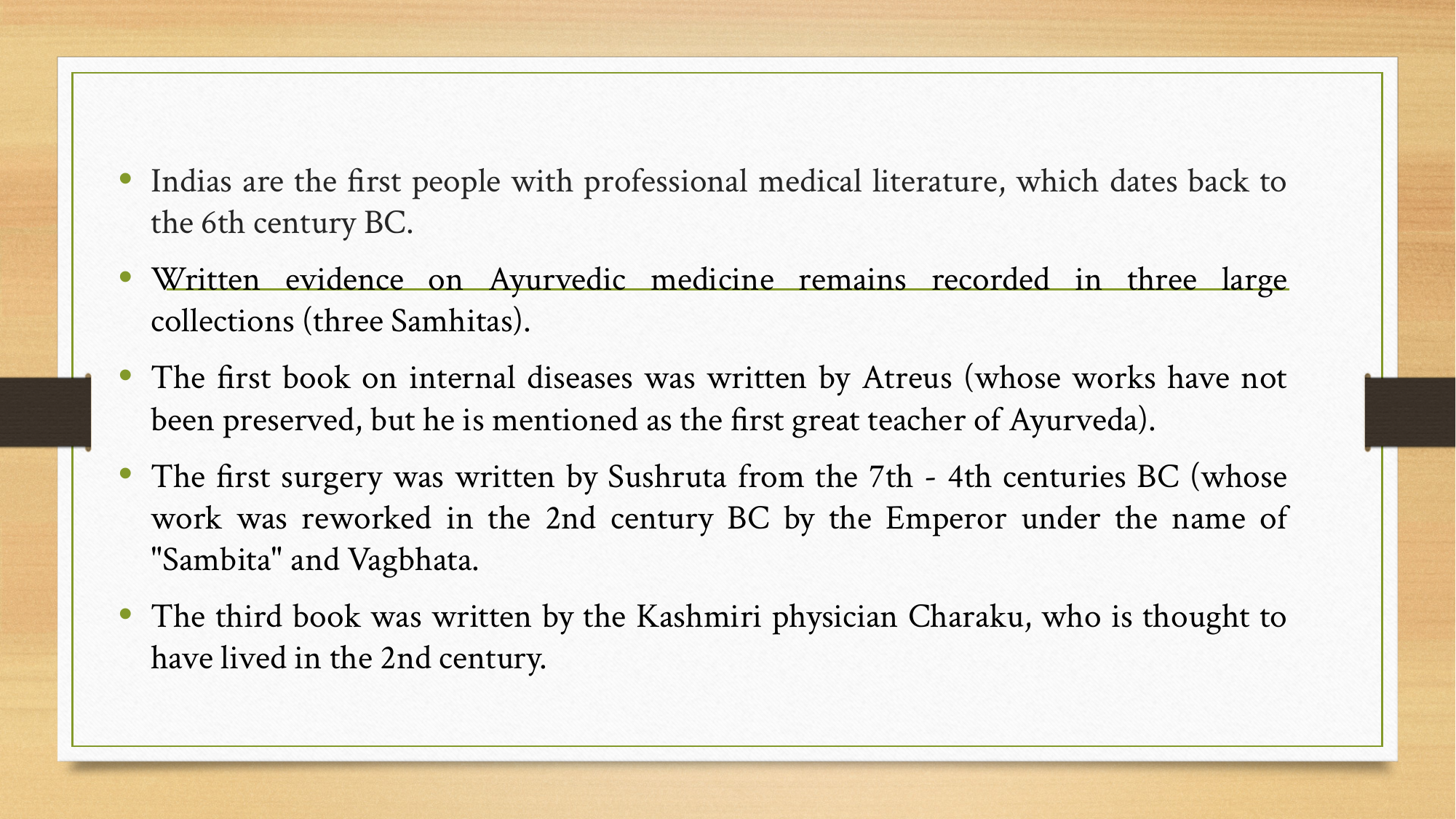

Indias are the first people with professional medical literature, which dates back to the 6th century BC.
Written evidence on Ayurvedic medicine remains recorded in three large collections (three Samhitas).
The first book on internal diseases was written by Atreus (whose works have not been preserved, but he is mentioned as the first great teacher of Ayurveda).
The first surgery was written by Sushruta from the 7th - 4th centuries BC (whose work was reworked in the 2nd century BC by the Emperor under the name of "Sambita" and Vagbhata.
The third book was written by the Kashmiri physician Charaku, who is thought to have lived in the 2nd century.